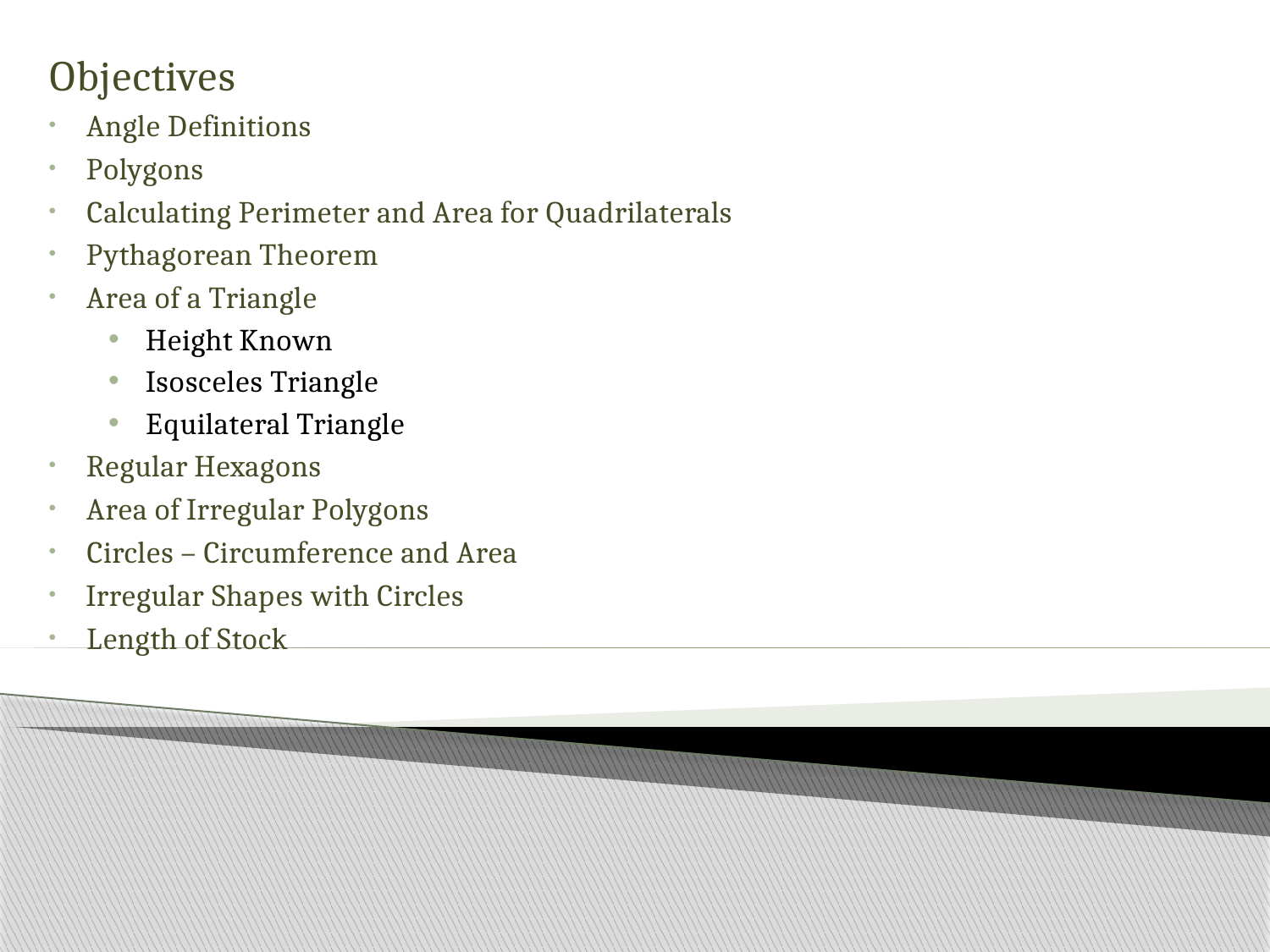

Objectives
Angle Definitions
Polygons
Calculating Perimeter and Area for Quadrilaterals
Pythagorean Theorem
Area of a Triangle
Height Known
Isosceles Triangle
Equilateral Triangle
Regular Hexagons
Area of Irregular Polygons
Circles – Circumference and Area
Irregular Shapes with Circles
Length of Stock